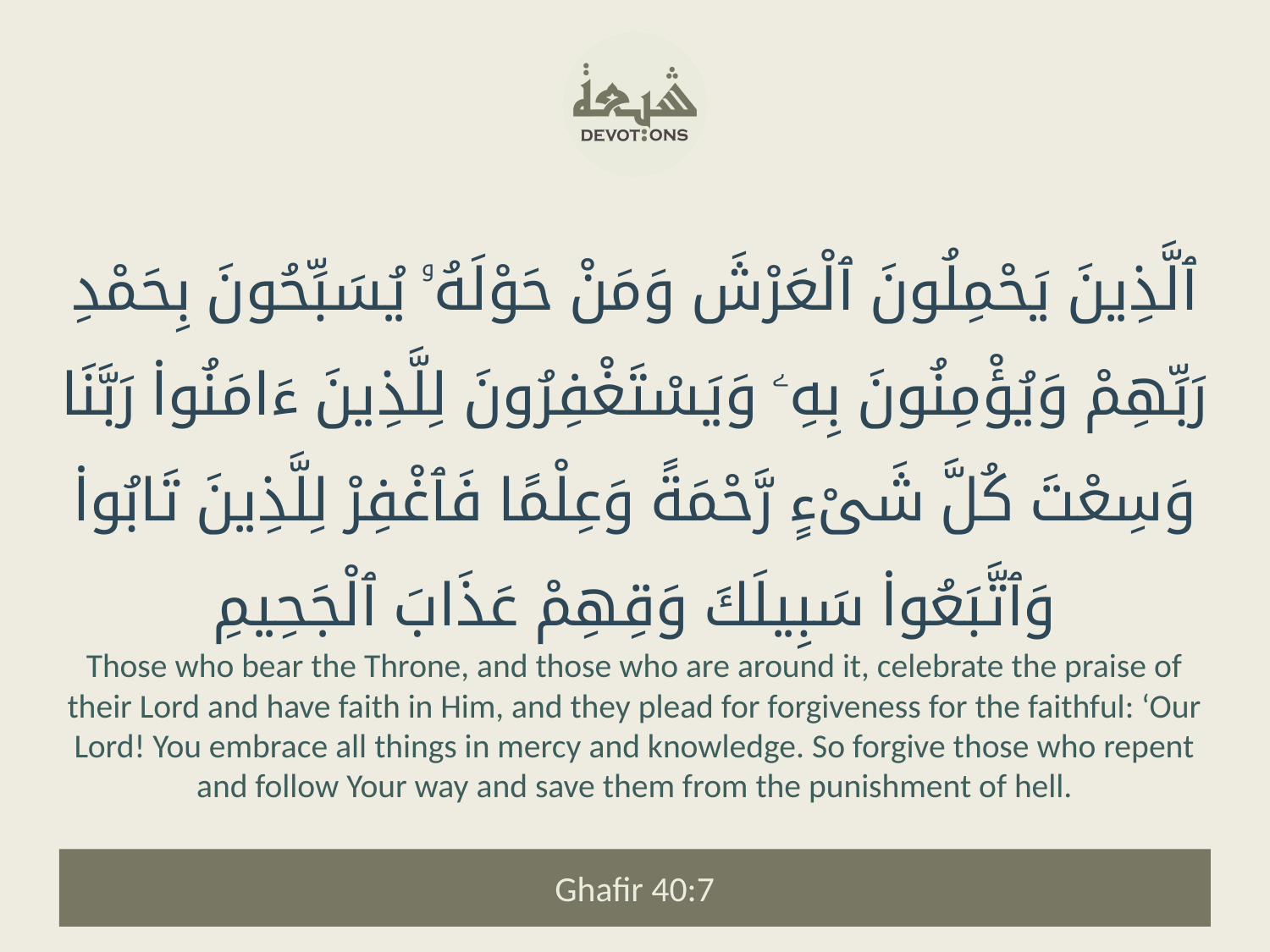

ٱلَّذِينَ يَحْمِلُونَ ٱلْعَرْشَ وَمَنْ حَوْلَهُۥ يُسَبِّحُونَ بِحَمْدِ رَبِّهِمْ وَيُؤْمِنُونَ بِهِۦ وَيَسْتَغْفِرُونَ لِلَّذِينَ ءَامَنُوا۟ رَبَّنَا وَسِعْتَ كُلَّ شَىْءٍ رَّحْمَةً وَعِلْمًا فَٱغْفِرْ لِلَّذِينَ تَابُوا۟ وَٱتَّبَعُوا۟ سَبِيلَكَ وَقِهِمْ عَذَابَ ٱلْجَحِيمِ
Those who bear the Throne, and those who are around it, celebrate the praise of their Lord and have faith in Him, and they plead for forgiveness for the faithful: ‘Our Lord! You embrace all things in mercy and knowledge. So forgive those who repent and follow Your way and save them from the punishment of hell.
Ghafir 40:7